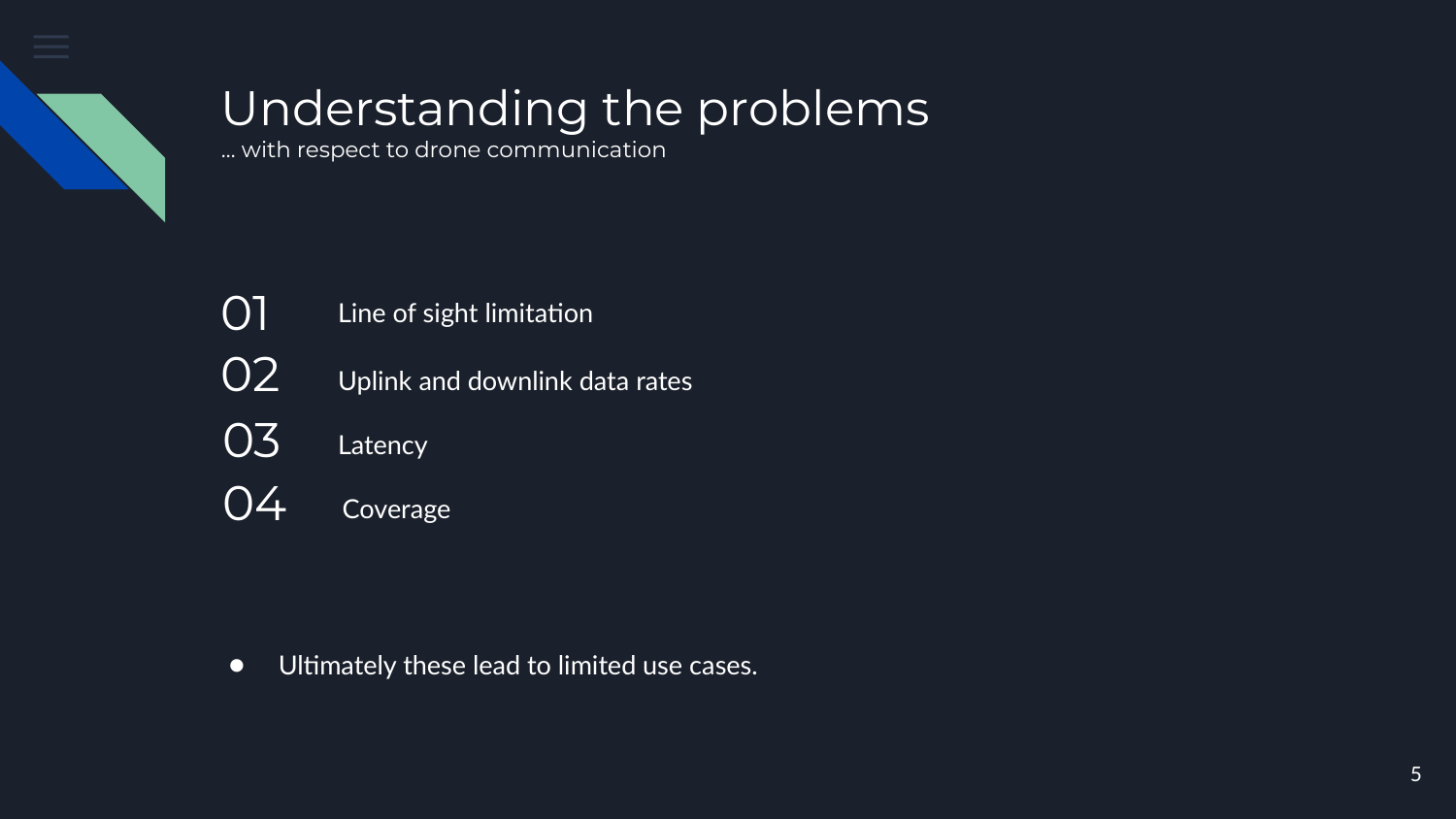

# Understanding the problems
… with respect to drone communication
01

Line of sight limitation
02

Uplink and downlink data rates
03
Latency
04
Coverage
Ultimately these lead to limited use cases.
5